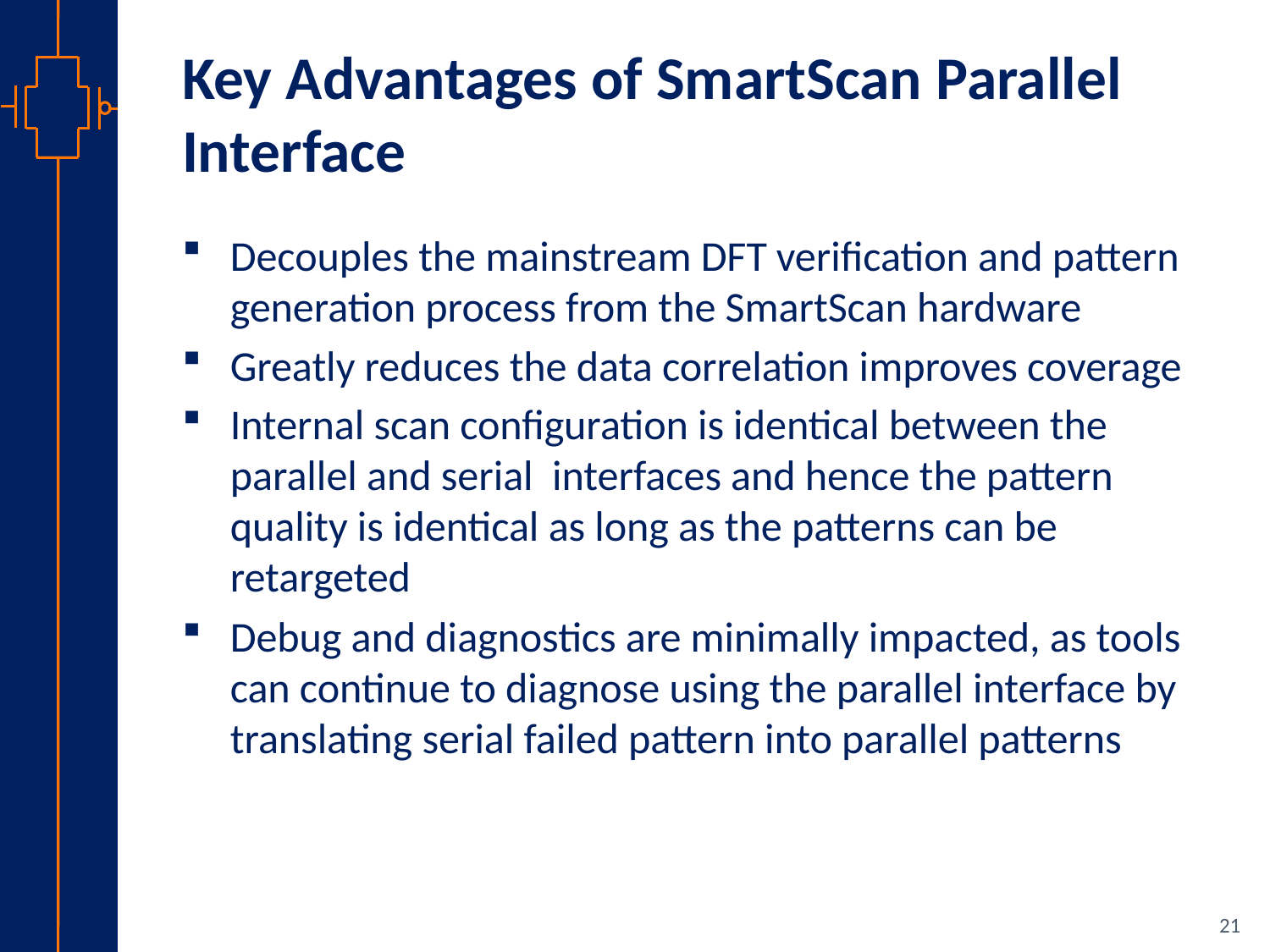

# Key Advantages of SmartScan Parallel Interface
Decouples the mainstream DFT verification and pattern generation process from the SmartScan hardware
Greatly reduces the data correlation improves coverage
Internal scan configuration is identical between the parallel and serial  interfaces and hence the pattern quality is identical as long as the patterns can be retargeted
Debug and diagnostics are minimally impacted, as tools can continue to diagnose using the parallel interface by translating serial failed pattern into parallel patterns

21